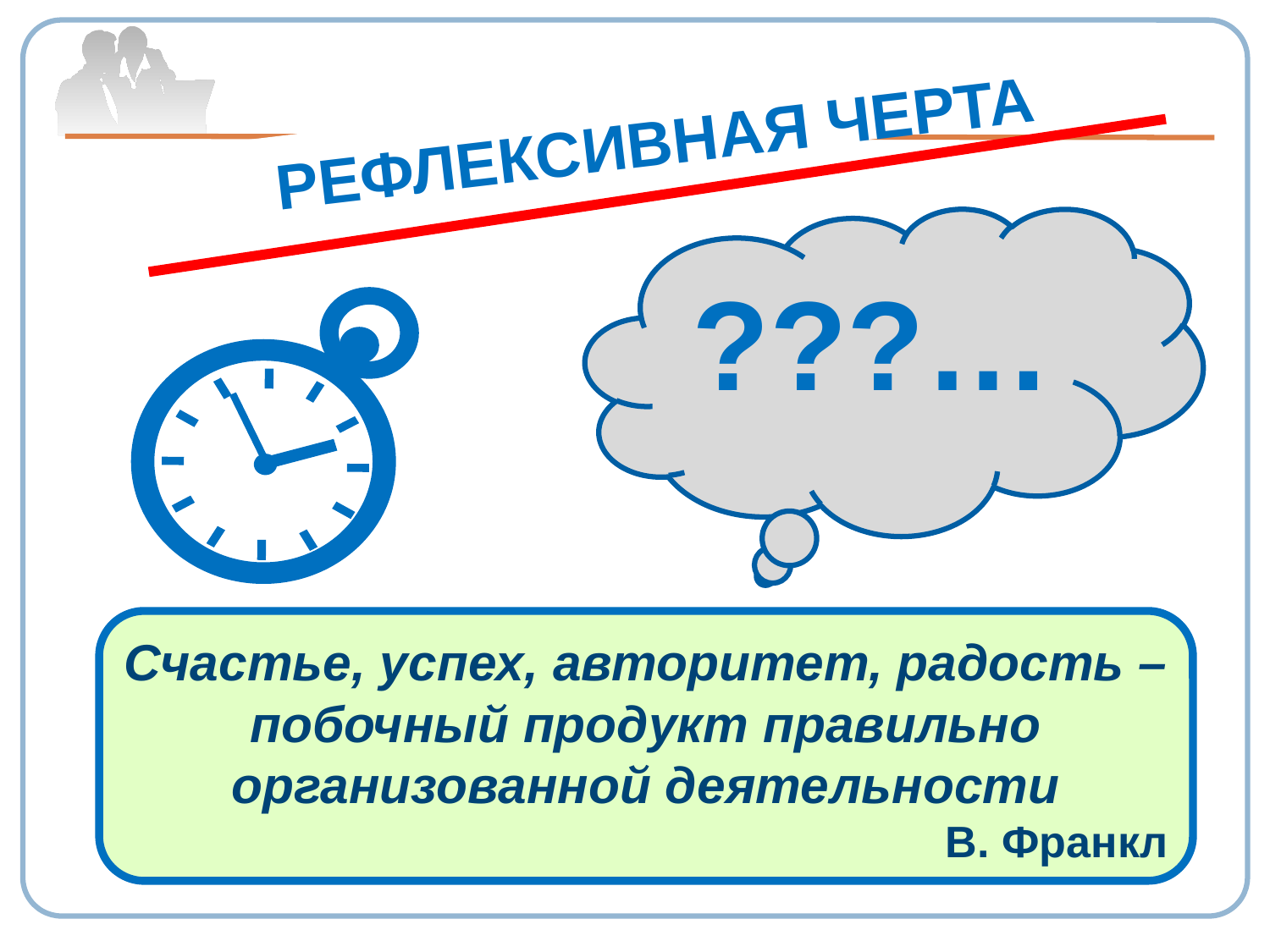

РЕФЛЕКСИВНАЯ ЧЕРТА
???…

Счастье, успех, авторитет, радость – побочный продукт правильно организованной деятельности
В. Франкл